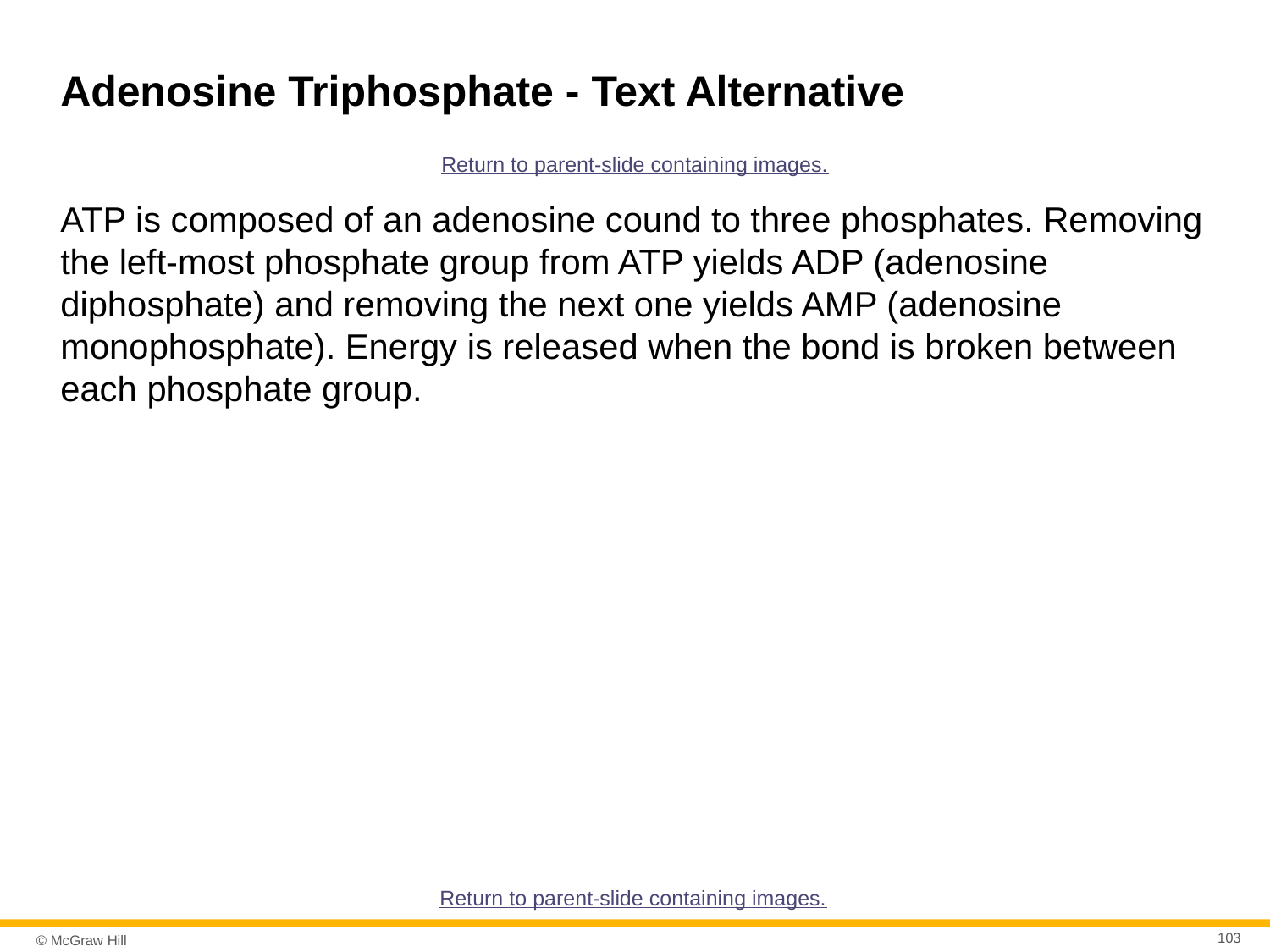

# Adenosine Triphosphate - Text Alternative
Return to parent-slide containing images.
ATP is composed of an adenosine cound to three phosphates. Removing the left-most phosphate group from ATP yields ADP (adenosine diphosphate) and removing the next one yields AMP (adenosine monophosphate). Energy is released when the bond is broken between each phosphate group.
Return to parent-slide containing images.